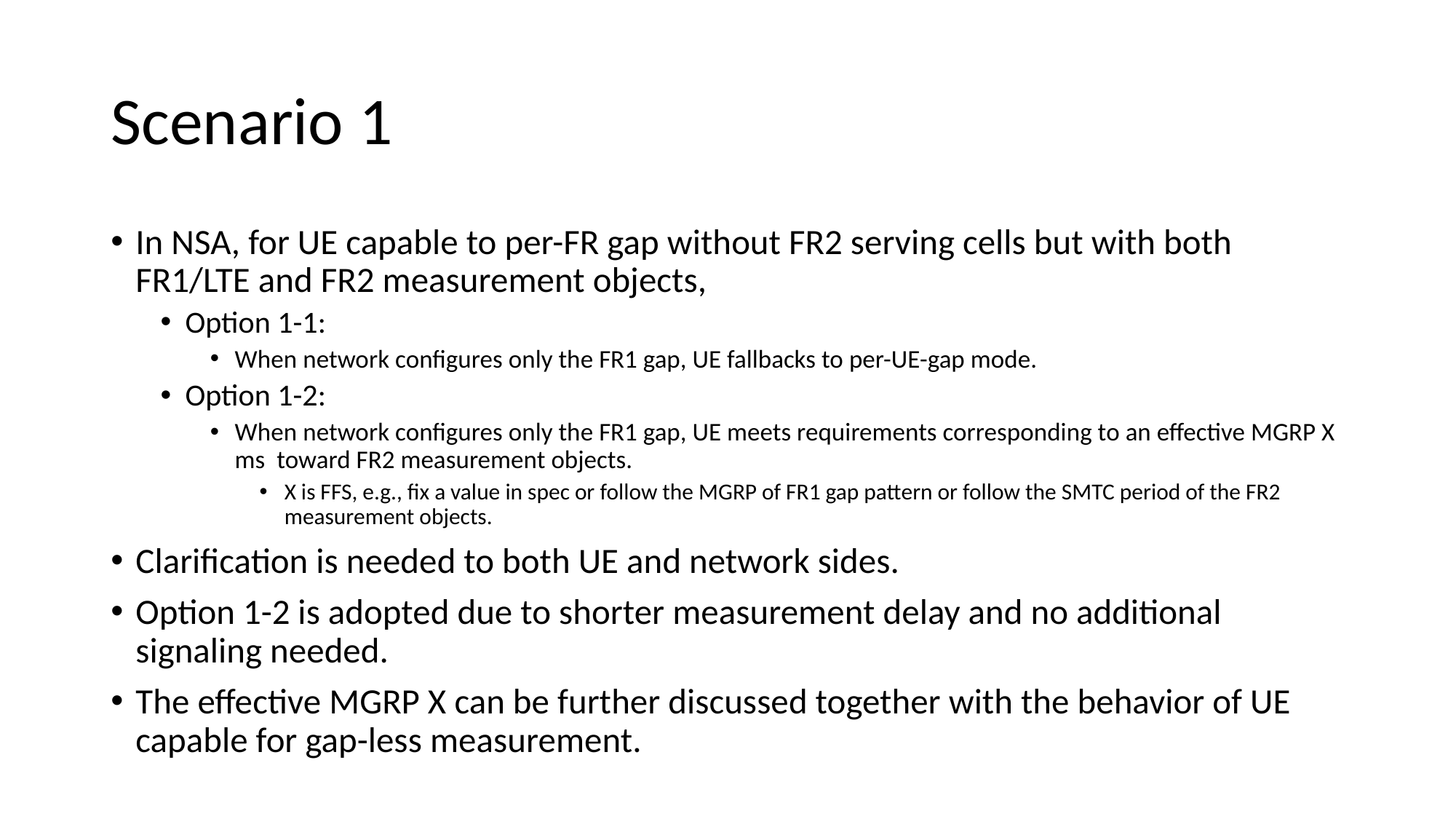

# Scenario 1
In NSA, for UE capable to per-FR gap without FR2 serving cells but with both FR1/LTE and FR2 measurement objects,
Option 1-1:
When network configures only the FR1 gap, UE fallbacks to per-UE-gap mode.
Option 1-2:
When network configures only the FR1 gap, UE meets requirements corresponding to an effective MGRP X ms  toward FR2 measurement objects.
X is FFS, e.g., fix a value in spec or follow the MGRP of FR1 gap pattern or follow the SMTC period of the FR2 measurement objects.
Clarification is needed to both UE and network sides.
Option 1-2 is adopted due to shorter measurement delay and no additional signaling needed.
The effective MGRP X can be further discussed together with the behavior of UE capable for gap-less measurement.